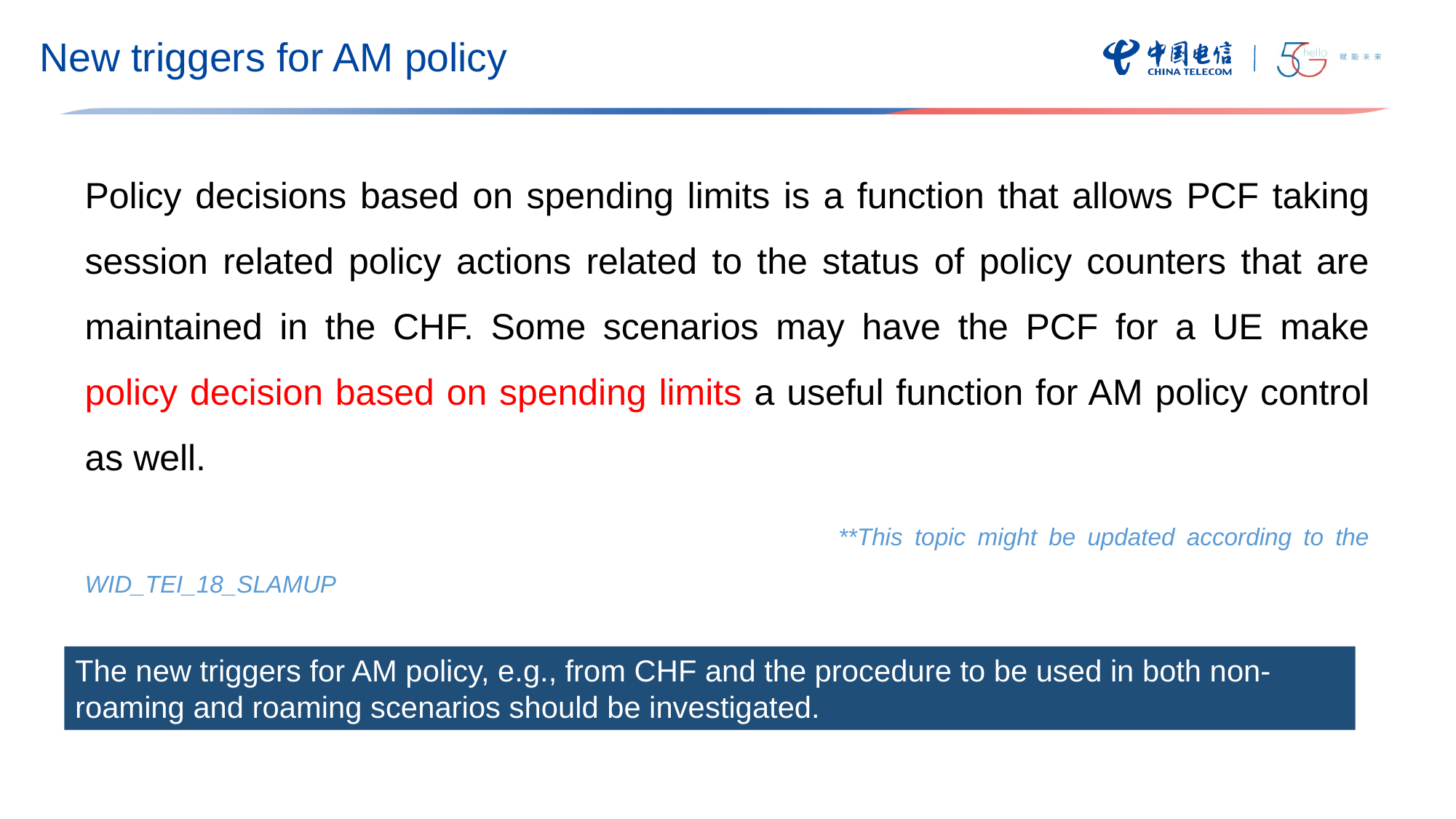

New triggers for AM policy
Policy decisions based on spending limits is a function that allows PCF taking session related policy actions related to the status of policy counters that are maintained in the CHF. Some scenarios may have the PCF for a UE make policy decision based on spending limits a useful function for AM policy control as well.
	                                      **This topic might be updated according to the WID_TEI_18_SLAMUP

The new triggers for AM policy, e.g., from CHF and the procedure to be used in both non-roaming and roaming scenarios should be investigated.